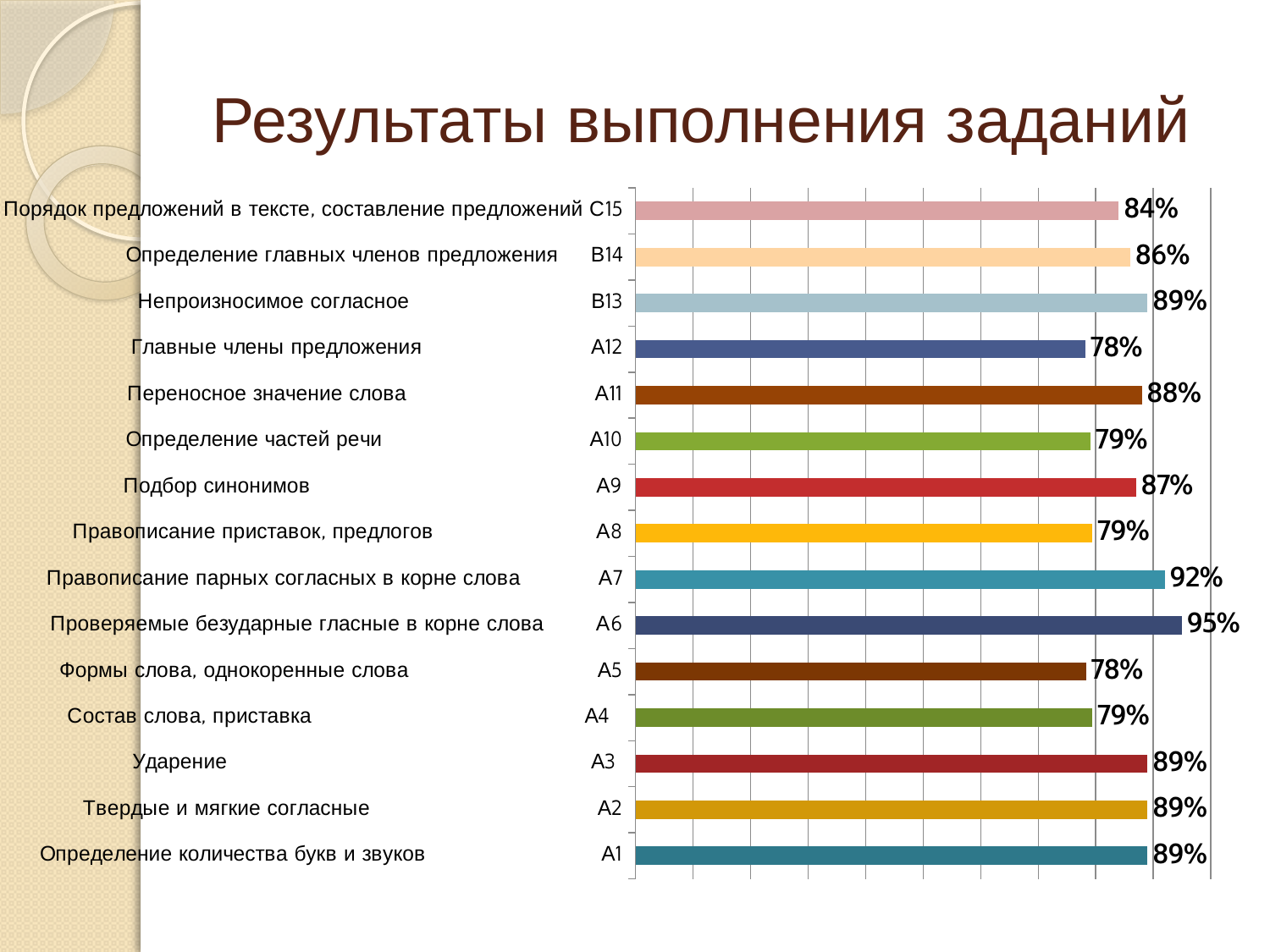

# Результаты выполнения заданий

### Chart

| Category | % выполнения |
|---|---|
| Определение количества букв и звуков                           А1 | 0.89 |
| Твердые и мягкие согласные                                   А2 | 0.89 |
| Ударение                                                        А3  | 0.89 |
| Состав слова, приставка                                          А4   | 0.794 |
| Формы слова, однокоренные слова                             А5 | 0.783 |
| Проверяемые безударные гласные в корне слова        А6 | 0.9500000000000003 |
| Правописание парных согласных в корне слова            А7 | 0.92 |
|    Правописание приставок, предлогов                         А8 | 0.794 |
|    Подбор синонимов                                            А9 | 0.8700000000000003 |
|   Определение частей речи                                А10 | 0.791 |
|   Переносное значение слова                             А11 | 0.88 |
|   Главные члены предложения                          А12 | 0.782 |
|    Непроизносимое согласное                            В13 | 0.89 |
|    Определение главных членов предложения     В14 | 0.8600000000000003 |
| Порядок предложений в тексте, составление предложений С15 | 0.8400000000000003 |